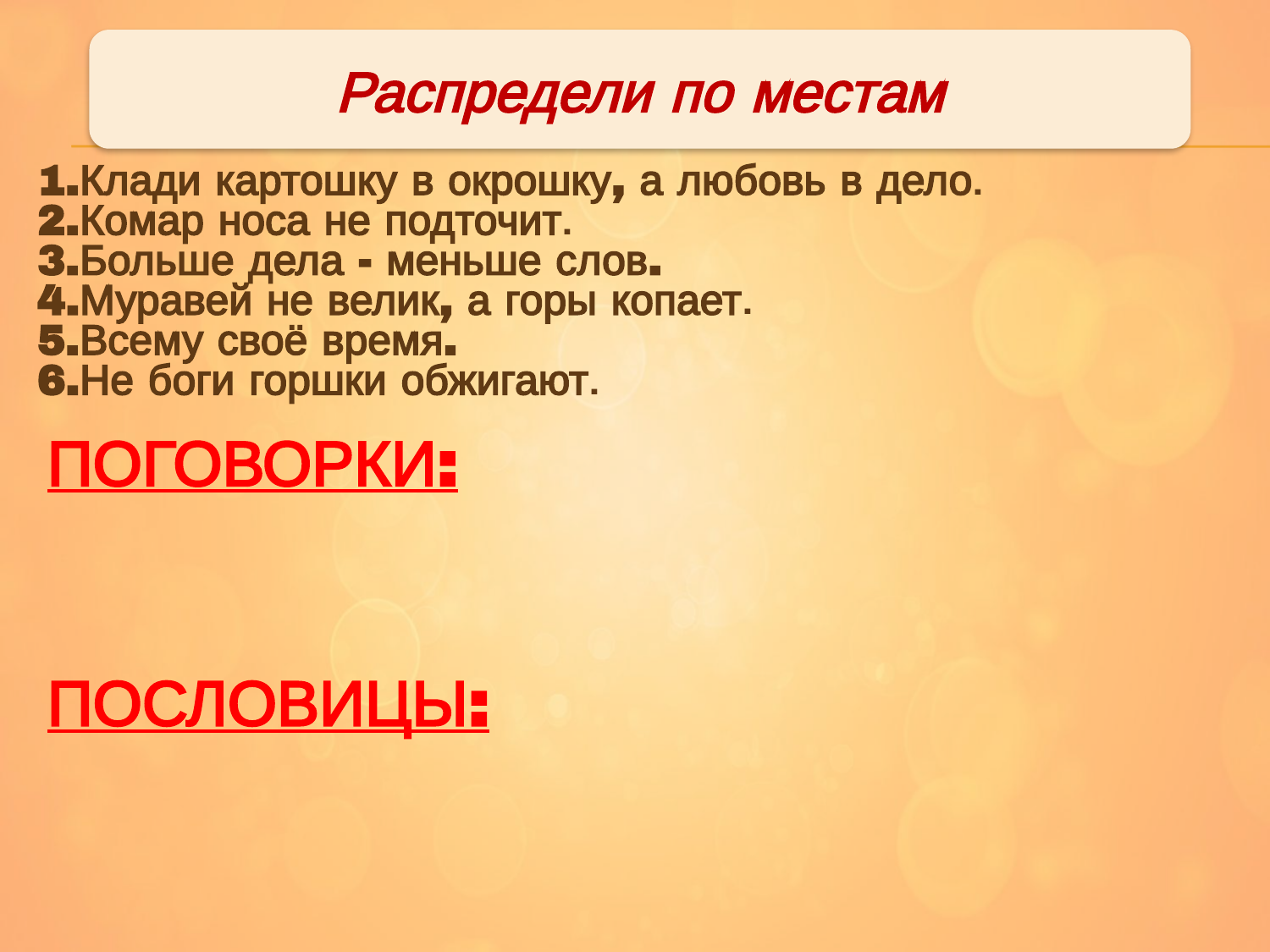

Распредели по местам
1.Клади картошку в окрошку, а любовь в дело.

2.Комар носа не подточит.
3.Больше дела - меньше слов.

4.Муравей не велик, а горы копает.

5.Всему своё время.

6.Не боги горшки обжигают.
ПОГОВОРКИ:
ПОСЛОВИЦЫ: